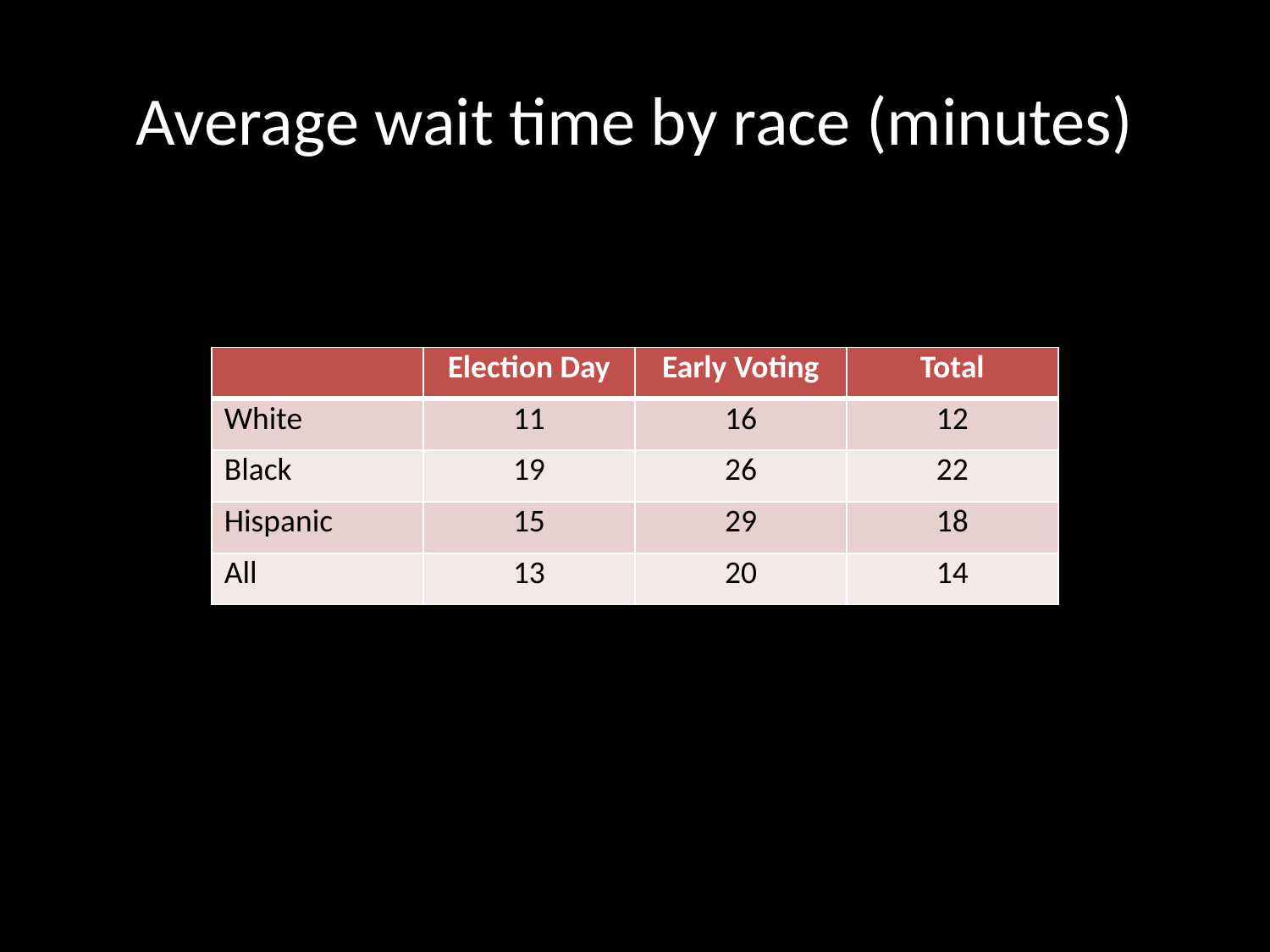

# Average wait time by race (minutes)
|  | Election Day | Early Voting | Total |
| --- | --- | --- | --- |
| White | 11 | 16 | 12 |
| Black | 19 | 26 | 22 |
| Hispanic | 15 | 29 | 18 |
| All | 13 | 20 | 14 |